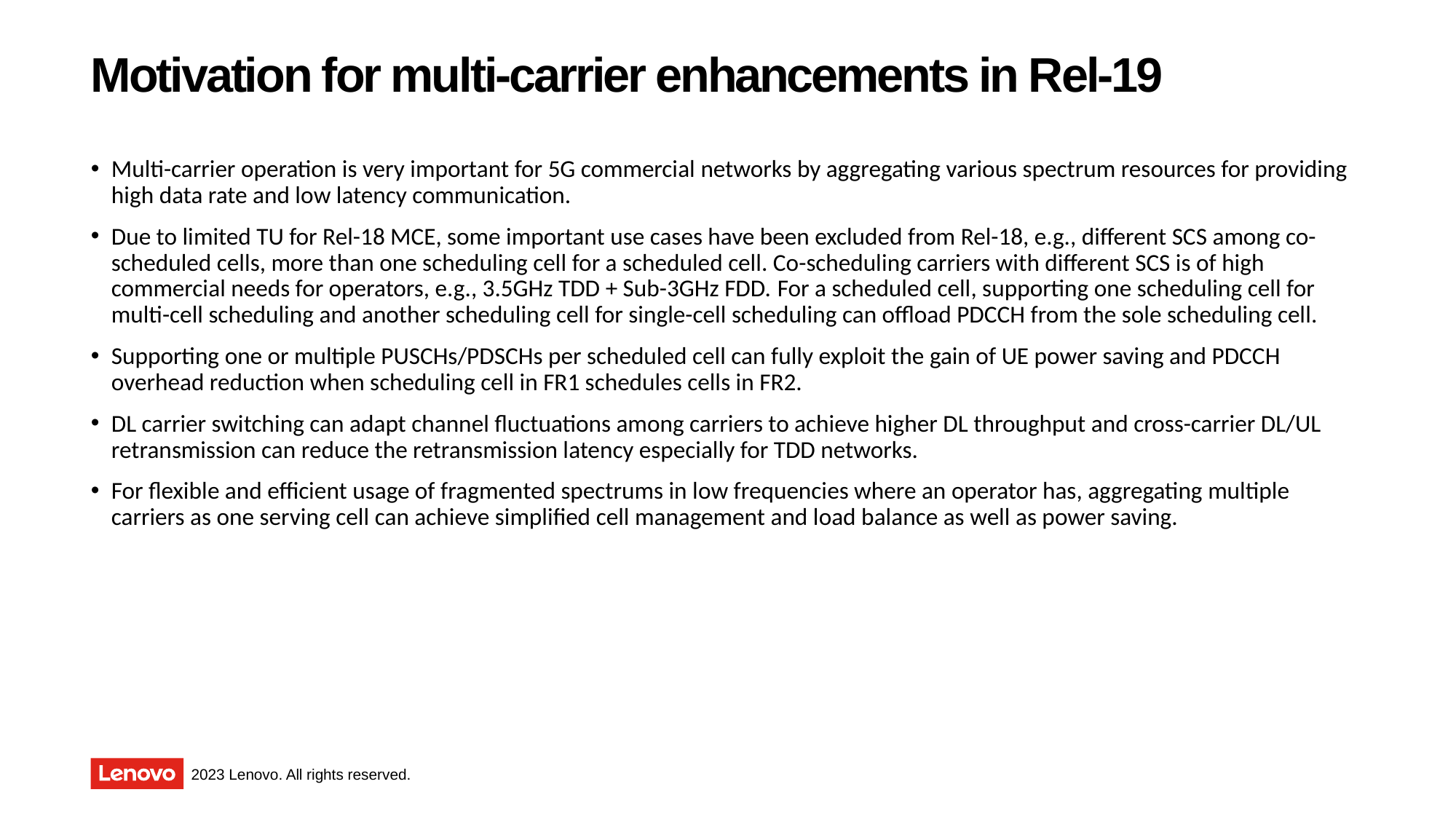

# Motivation for multi-carrier enhancements in Rel-19
Multi-carrier operation is very important for 5G commercial networks by aggregating various spectrum resources for providing high data rate and low latency communication.
Due to limited TU for Rel-18 MCE, some important use cases have been excluded from Rel-18, e.g., different SCS among co-scheduled cells, more than one scheduling cell for a scheduled cell. Co-scheduling carriers with different SCS is of high commercial needs for operators, e.g., 3.5GHz TDD + Sub-3GHz FDD. For a scheduled cell, supporting one scheduling cell for multi-cell scheduling and another scheduling cell for single-cell scheduling can offload PDCCH from the sole scheduling cell.
Supporting one or multiple PUSCHs/PDSCHs per scheduled cell can fully exploit the gain of UE power saving and PDCCH overhead reduction when scheduling cell in FR1 schedules cells in FR2.
DL carrier switching can adapt channel fluctuations among carriers to achieve higher DL throughput and cross-carrier DL/UL retransmission can reduce the retransmission latency especially for TDD networks.
For flexible and efficient usage of fragmented spectrums in low frequencies where an operator has, aggregating multiple carriers as one serving cell can achieve simplified cell management and load balance as well as power saving.